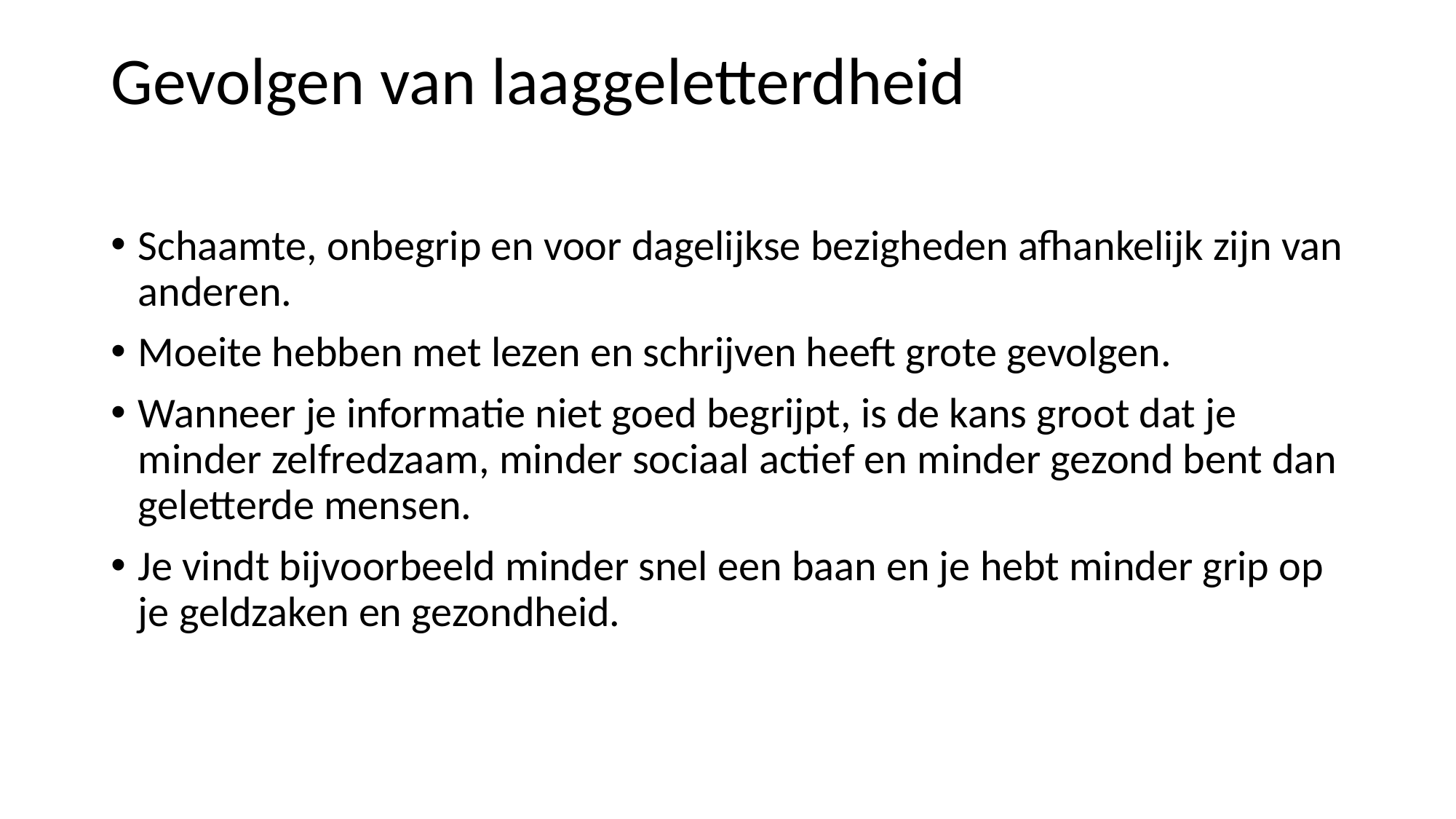

# Gevolgen van laaggeletterdheid
Schaamte, onbegrip en voor dagelijkse bezigheden afhankelijk zijn van anderen.
Moeite hebben met lezen en schrijven heeft grote gevolgen.
Wanneer je informatie niet goed begrijpt, is de kans groot dat je minder zelfredzaam, minder sociaal actief en minder gezond bent dan geletterde mensen.
Je vindt bijvoorbeeld minder snel een baan en je hebt minder grip op je geldzaken en gezondheid.